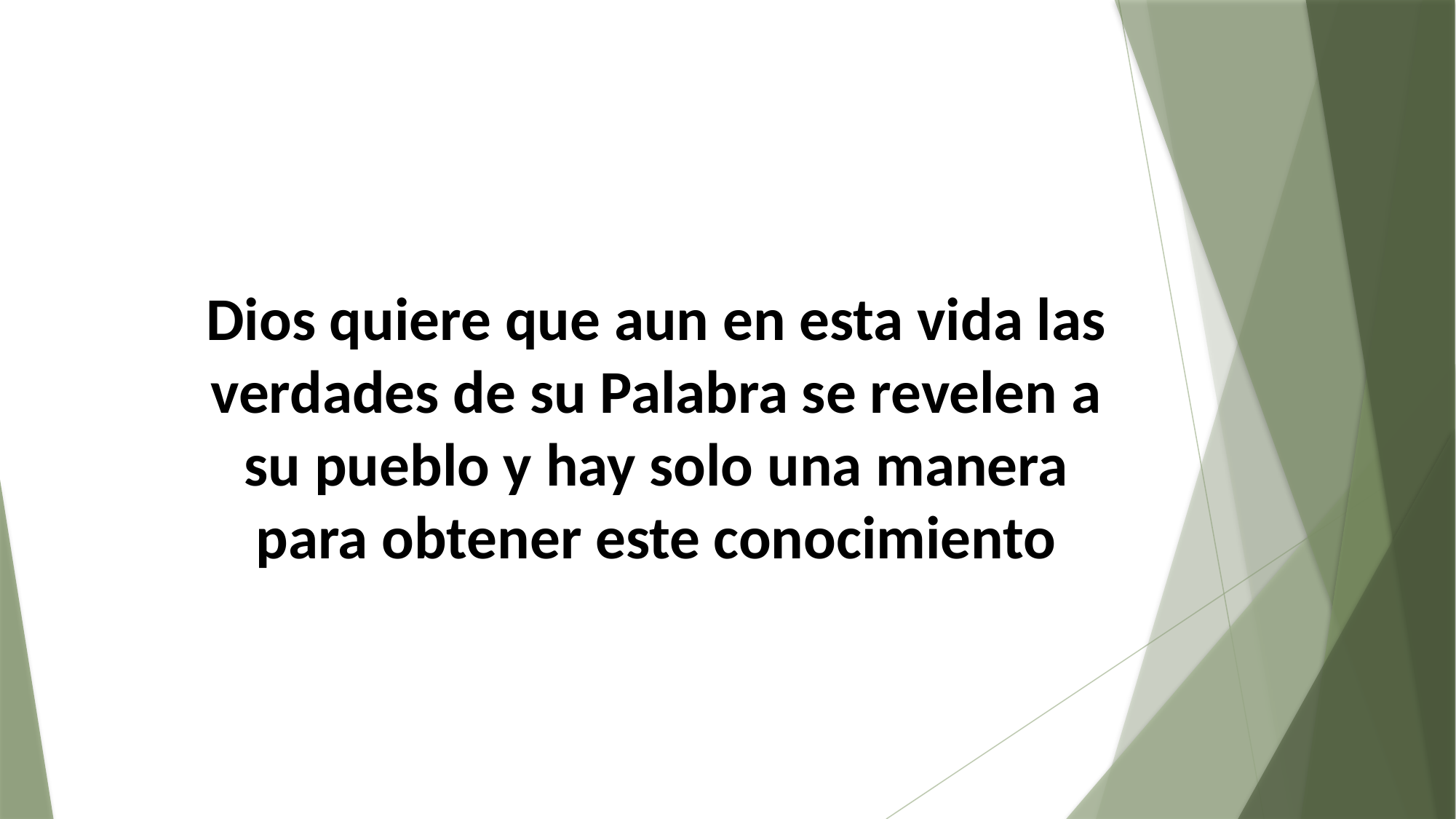

Dios quiere que aun en esta vida las verdades de su Palabra se revelen a su pueblo y hay solo una manera para obtener este conocimiento